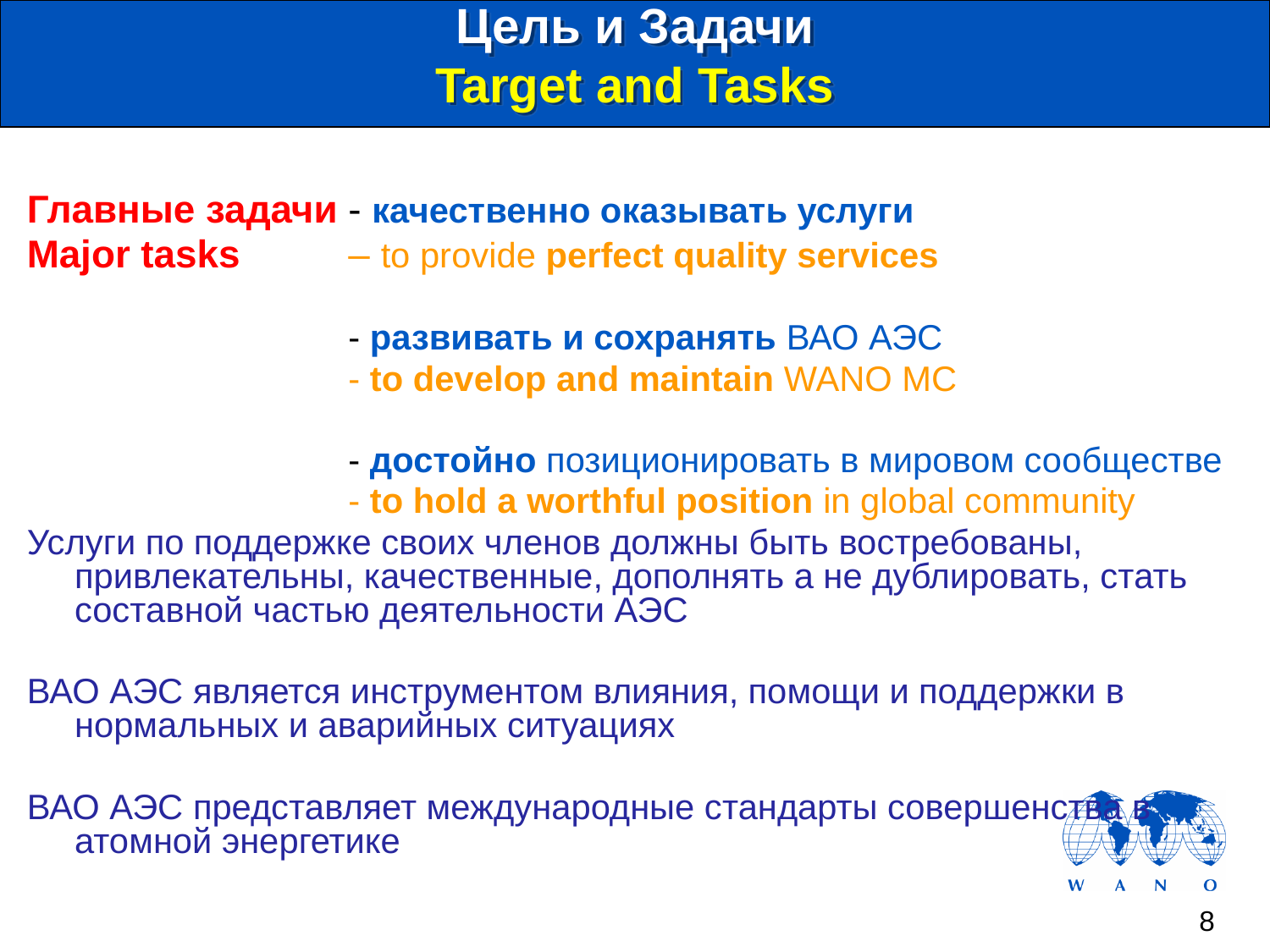

# Цель и Задачи Target and Tasks

Главные задачи - качественно оказывать услуги
Major tasks          – to provide perfect quality services

                                 - развивать и сохранять ВАО АЭС
                                 - to develop and maintain WANO MC

                                 - достойно позиционировать в мировом сообществе
                                 - to hold a worthful position in global community
Услуги по поддержке своих членов должны быть востребованы, привлекательны, качественные, дополнять а не дублировать, стать составной частью деятельности АЭС

ВАО АЭС является инструментом влияния, помощи и поддержки в нормальных и аварийных ситуациях

ВАО АЭС представляет международные стандарты совершенства в атомной энергетике
8